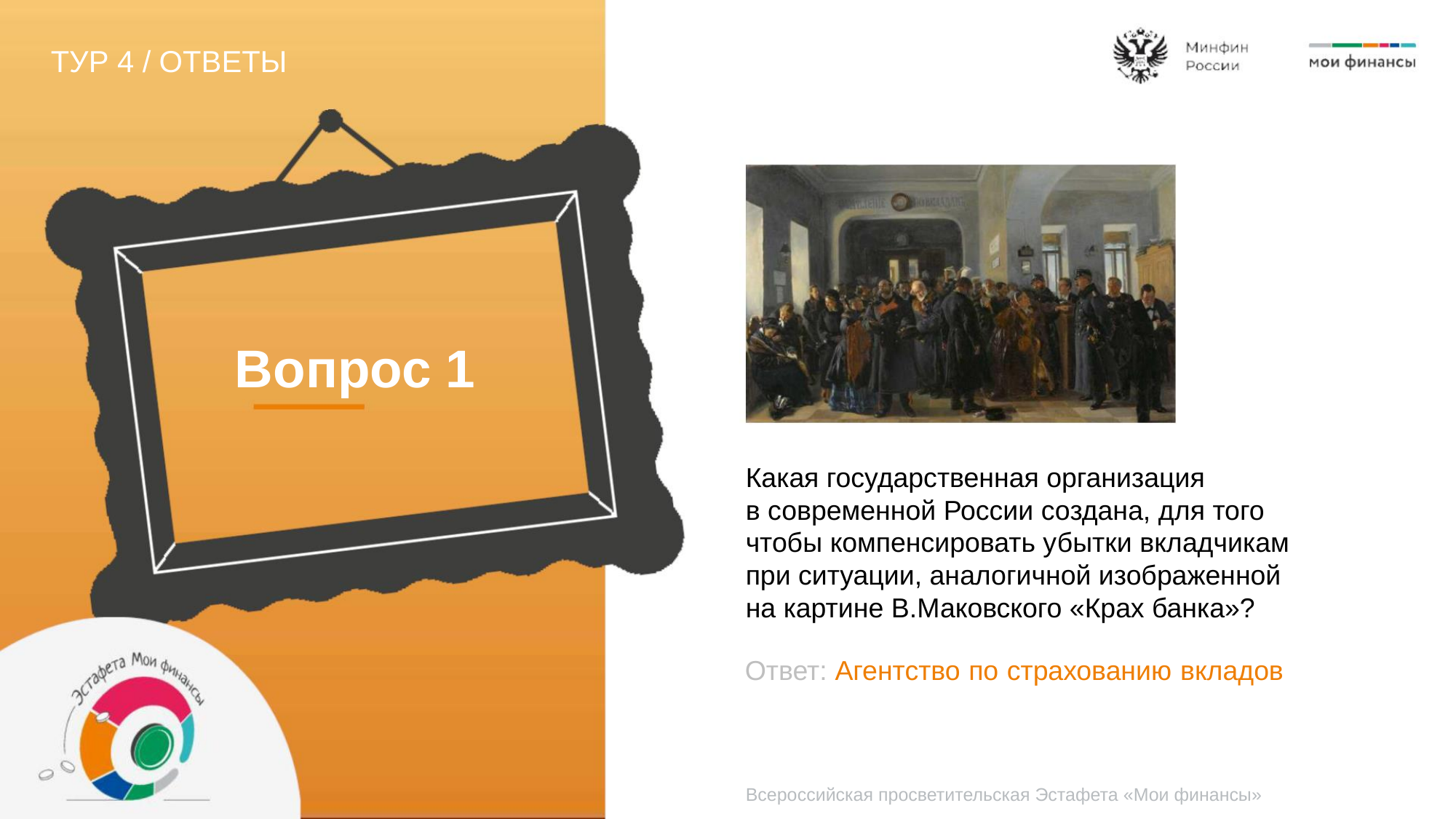

ТУР 4 / ОТВЕТЫ
Вопрос 1
Какая государственная организация
в современной России создана, для того
чтобы компенсировать убытки вкладчикам
при ситуации, аналогичной изображенной
на картине В.Маковского «Крах банка»?
Ответ: Агентство по страхованию вкладов
Всероссийская просветительская Эстафета «Мои финансы»